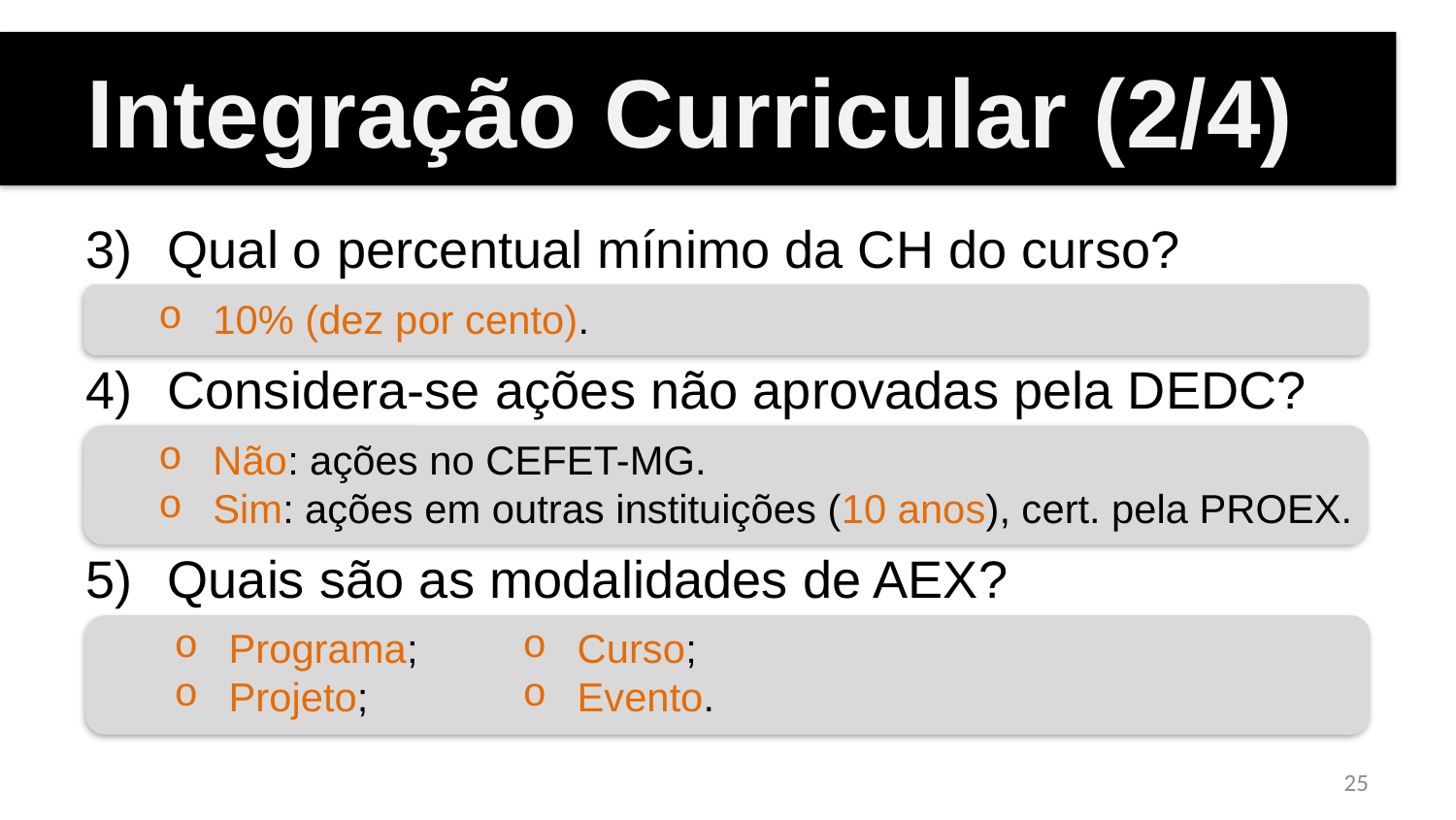

Integração Curricular (2/4)
Qual o percentual mínimo da CH do curso?

10% (dez por cento).

Considera-se ações não aprovadas pela DEDC?

Não: ações no CEFET-MG.
Sim: ações em outras instituições (10 anos), cert. pela PROEX.

Quais são as modalidades de AEX?

Programa;
Projeto;
Curso;
Evento.
25